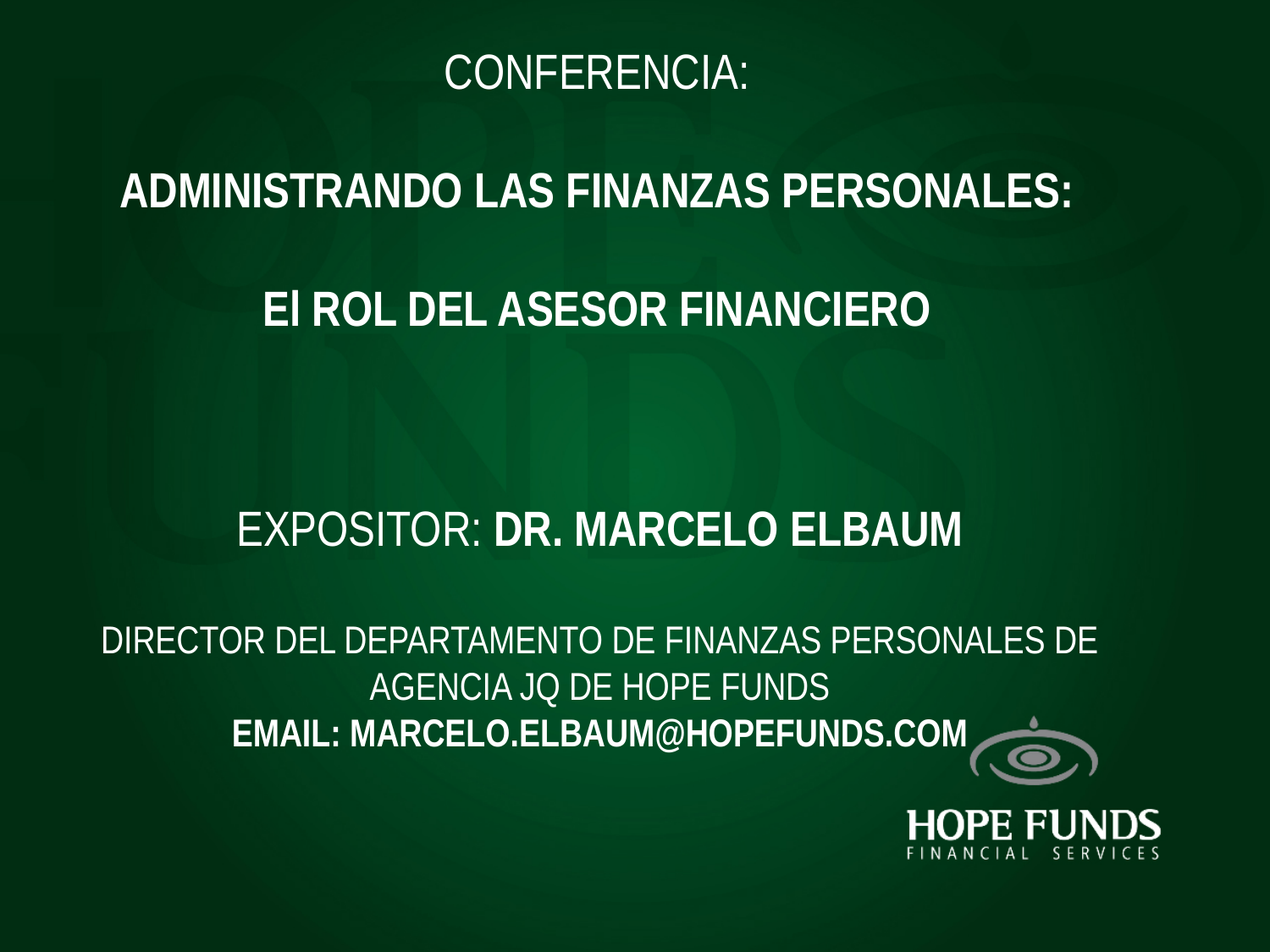

# CONFERENCIA: ADMINISTRANDO LAS FINANZAS PERSONALES: El ROL DEL ASESOR FINANCIERO
EXPOSITOR: DR. MARCELO ELBAUM

DIRECTOR DEL DEPARTAMENTO DE FINANZAS PERSONALES DE AGENCIA JQ DE HOPE FUNDS
EMAIL: MARCELO.ELBAUM@HOPEFUNDS.COM